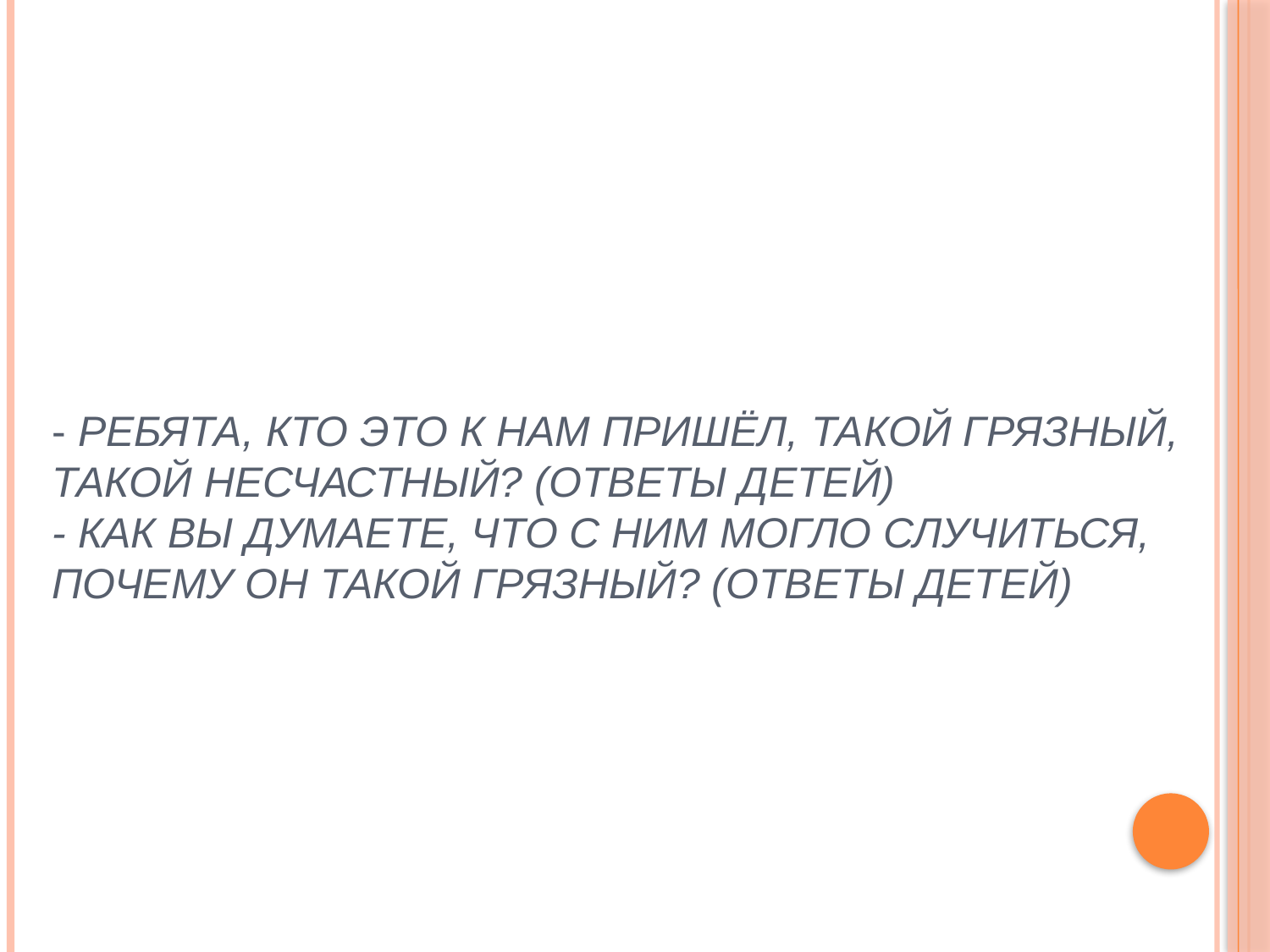

# - Ребята, кто это к нам пришёл, такой грязный, такой несчастный? (Ответы детей) - Как вы думаете, что с ним могло случиться, почему он такой грязный? (Ответы детей)